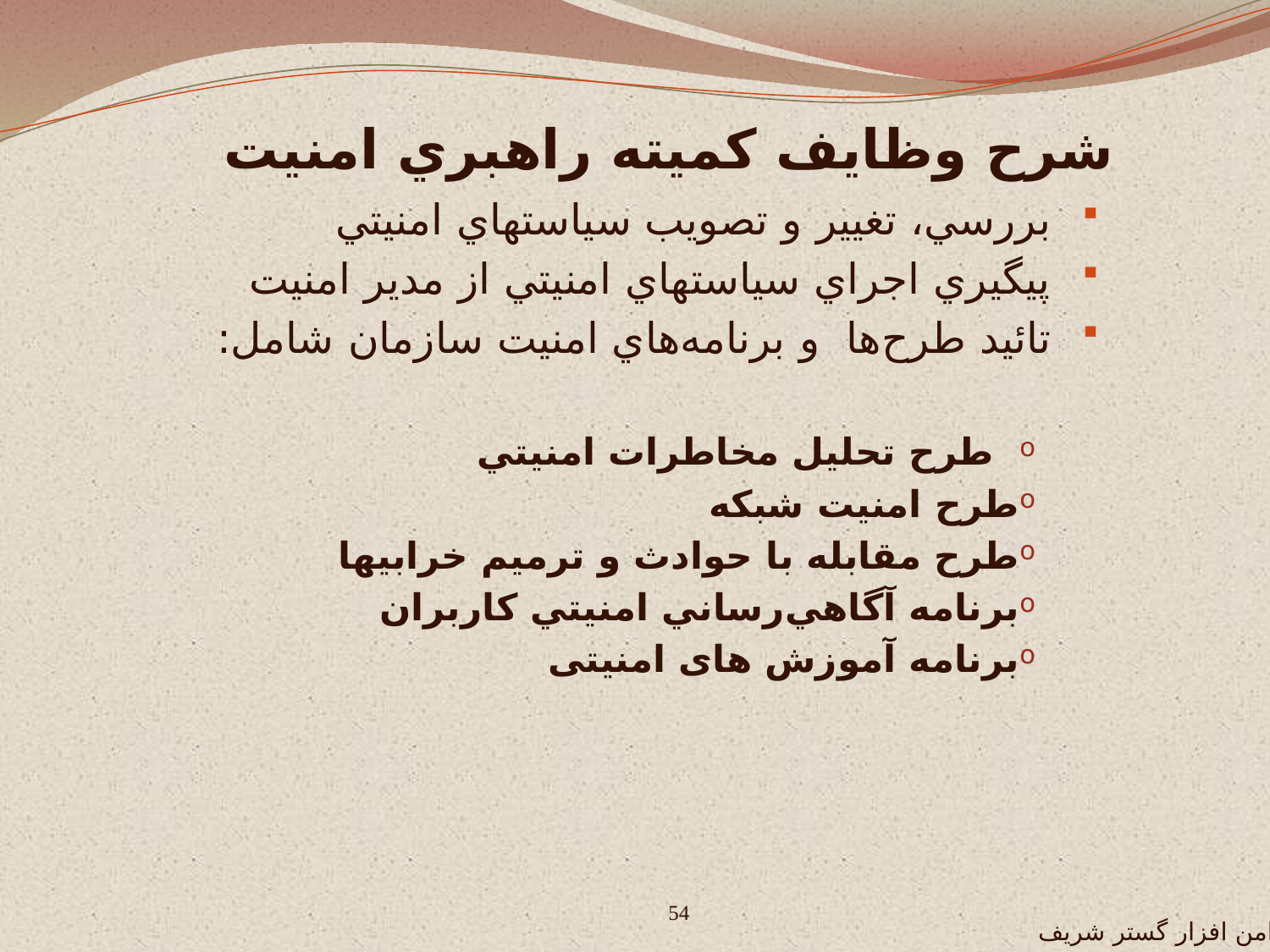

# شرح وظايف کميته راهبري امنيت
بررسي، تغيير و تصويب سياستهاي امنيتي
پيگيري اجراي سياستهاي امنيتي از مدير امنيت
تائيد طرح‌ها  و برنامه‌هاي امنيت سازمان شامل:

  طرح تحليل مخاطرات امنيتي
طرح امنيت شبکه
طرح مقابله با حوادث و ترميم خرابيها
برنامه آگاهي‌رساني امنيتي کاربران
برنامه آموزش های امنيتی